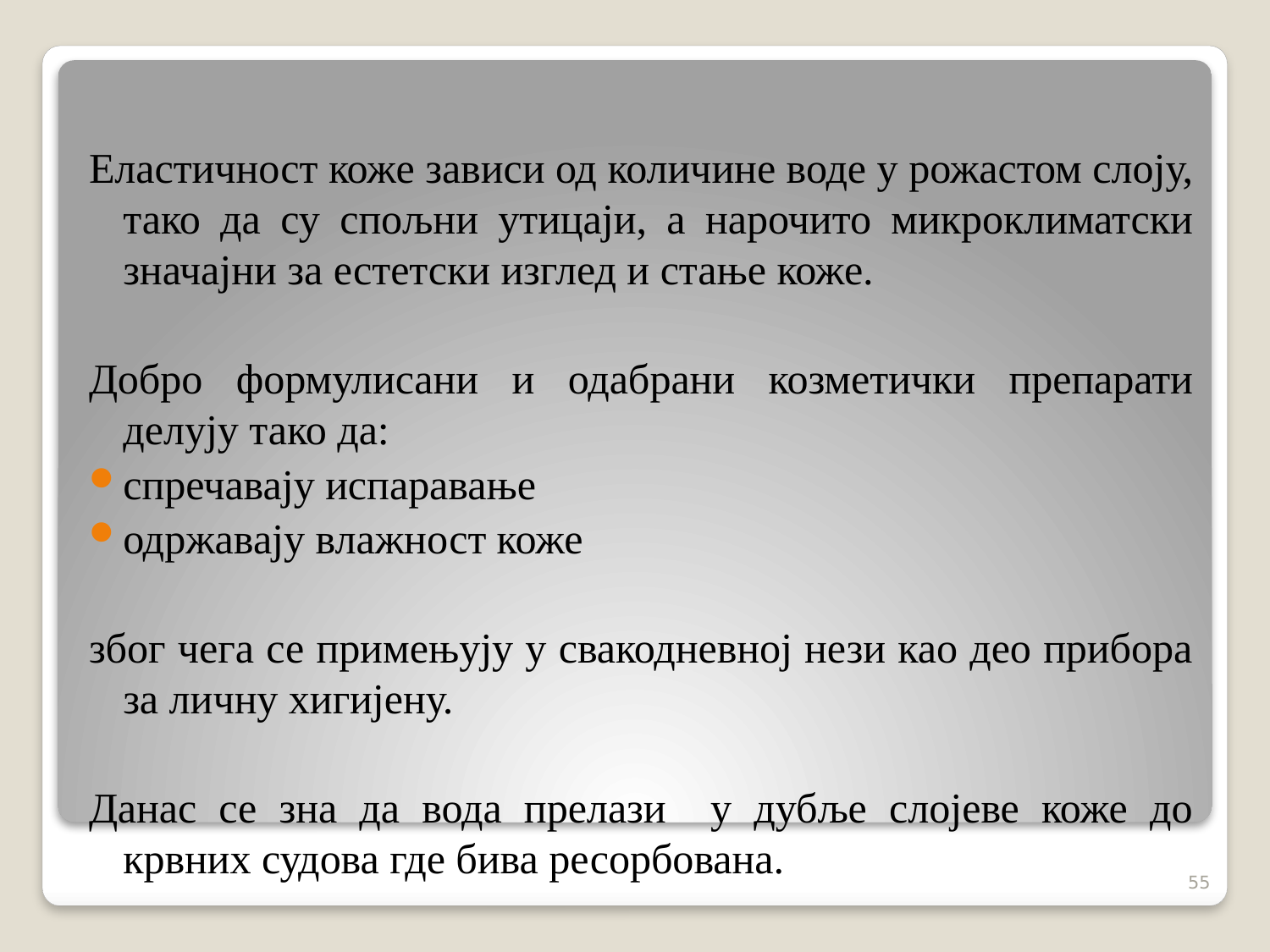

Еластичност коже зависи од количине воде у рожастом слоју, тако да су спољни утицаји, а нарочито микроклиматски значајни за естетски изглед и стање коже.

Добро формулисани и одабрани козметички препарати делују тако да:
спречавају испаравање
одржавају влажност коже

због чега се примењују у свакодневној нези као део прибора за личну хигијену.

Данас се зна да вода прелази  у дубље слојеве коже до крвних судова где бива ресорбована.

55